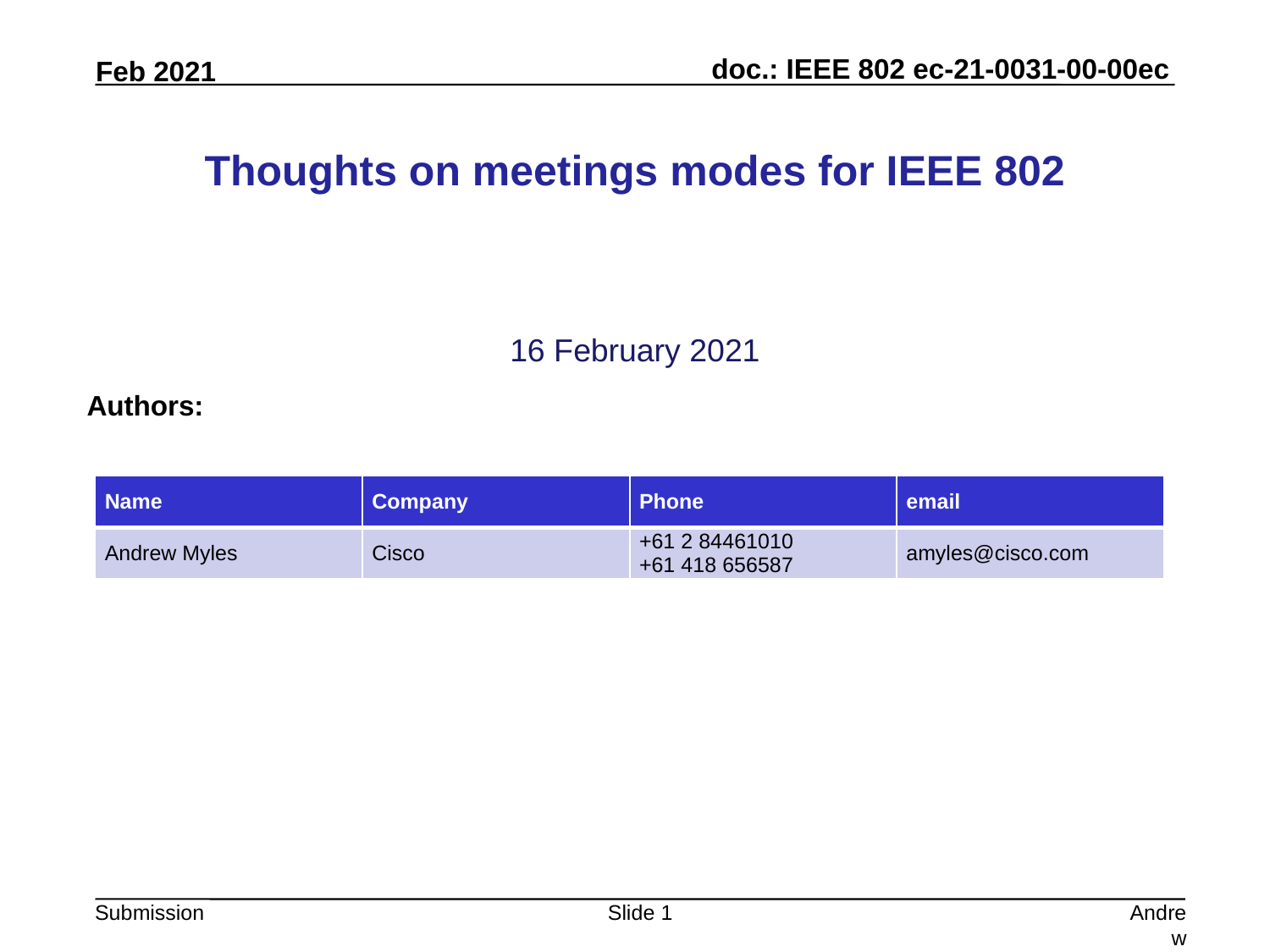

# Thoughts on meetings modes for IEEE 802
16 February 2021
Authors:
| Name | Company | Phone | email |
| --- | --- | --- | --- |
| Andrew Myles | Cisco | +61 2 84461010 +61 418 656587 | amyles@cisco.com |
Slide 1
Andrew Myles, Cisco